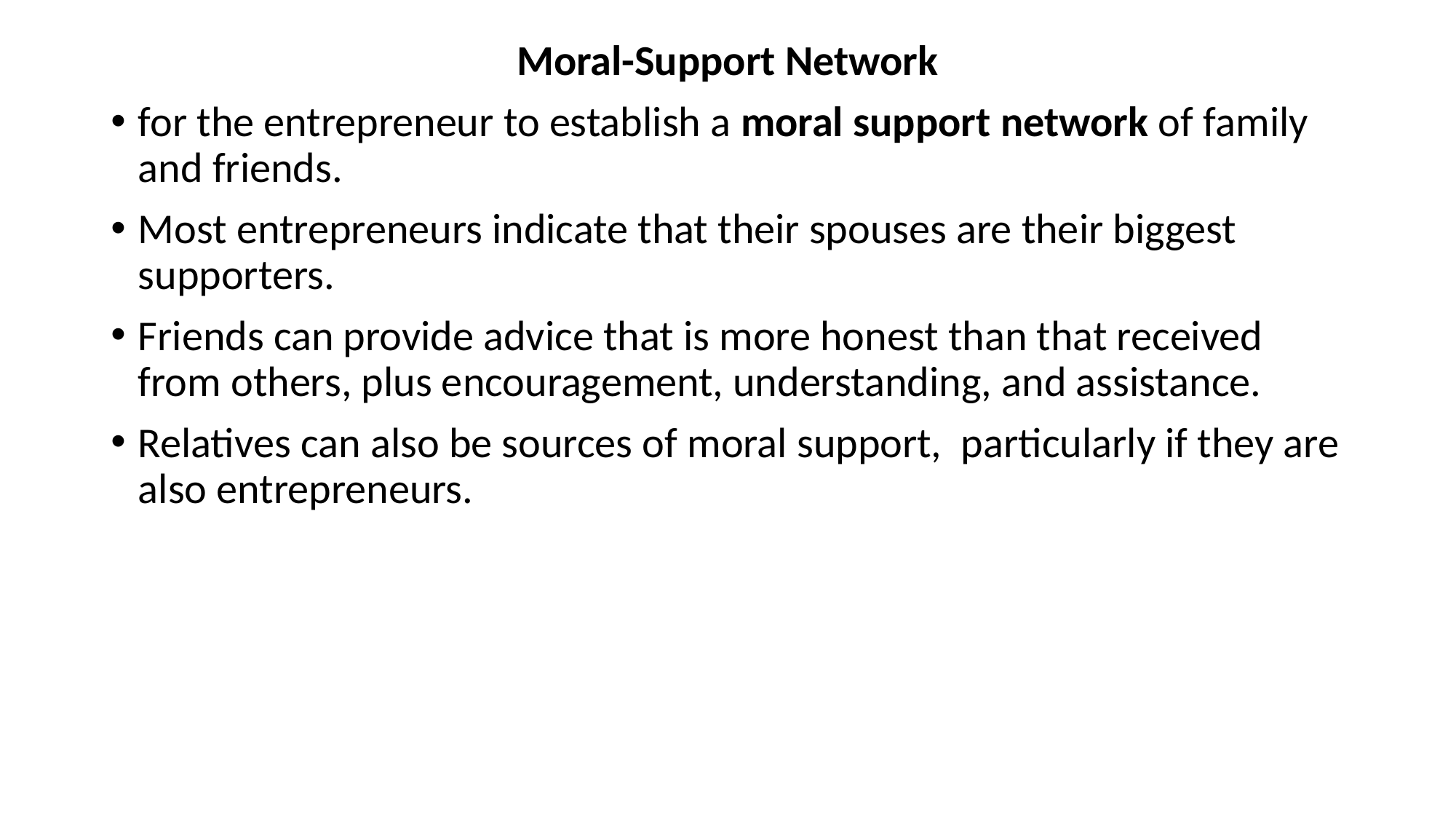

Moral-Support Network
for the entrepreneur to establish a moral support network of family and friends.
Most entrepreneurs indicate that their spouses are their biggest supporters.
Friends can provide advice that is more honest than that received from others, plus encouragement, understanding, and assistance.
Relatives can also be sources of moral support,  particularly if they are also entrepreneurs.